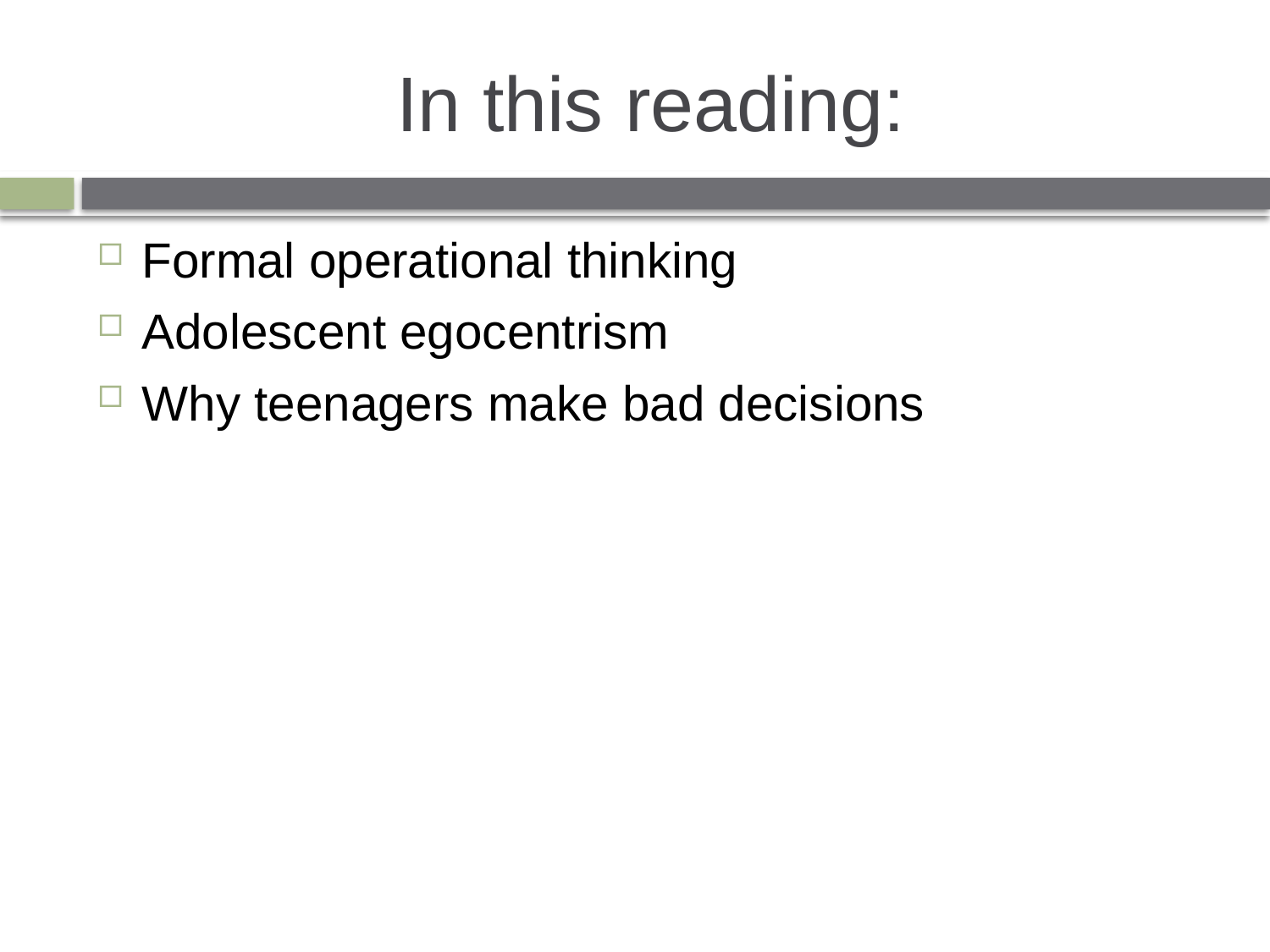

# In this reading:
Formal operational thinking
Adolescent egocentrism
Why teenagers make bad decisions